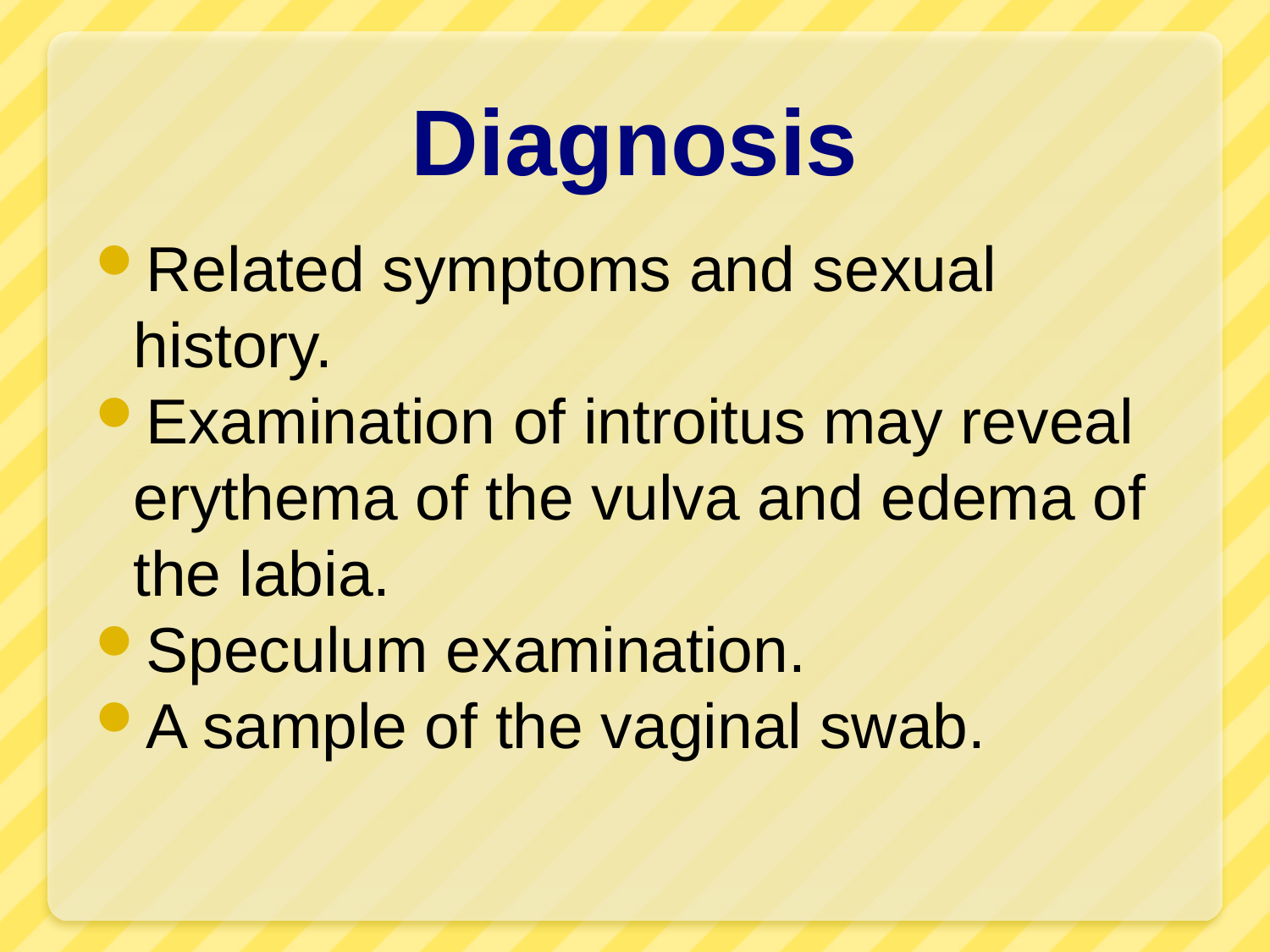

# Diagnosis
Related symptoms and sexual history.
Examination of introitus may reveal erythema of the vulva and edema of the labia.
Speculum examination.
A sample of the vaginal swab.